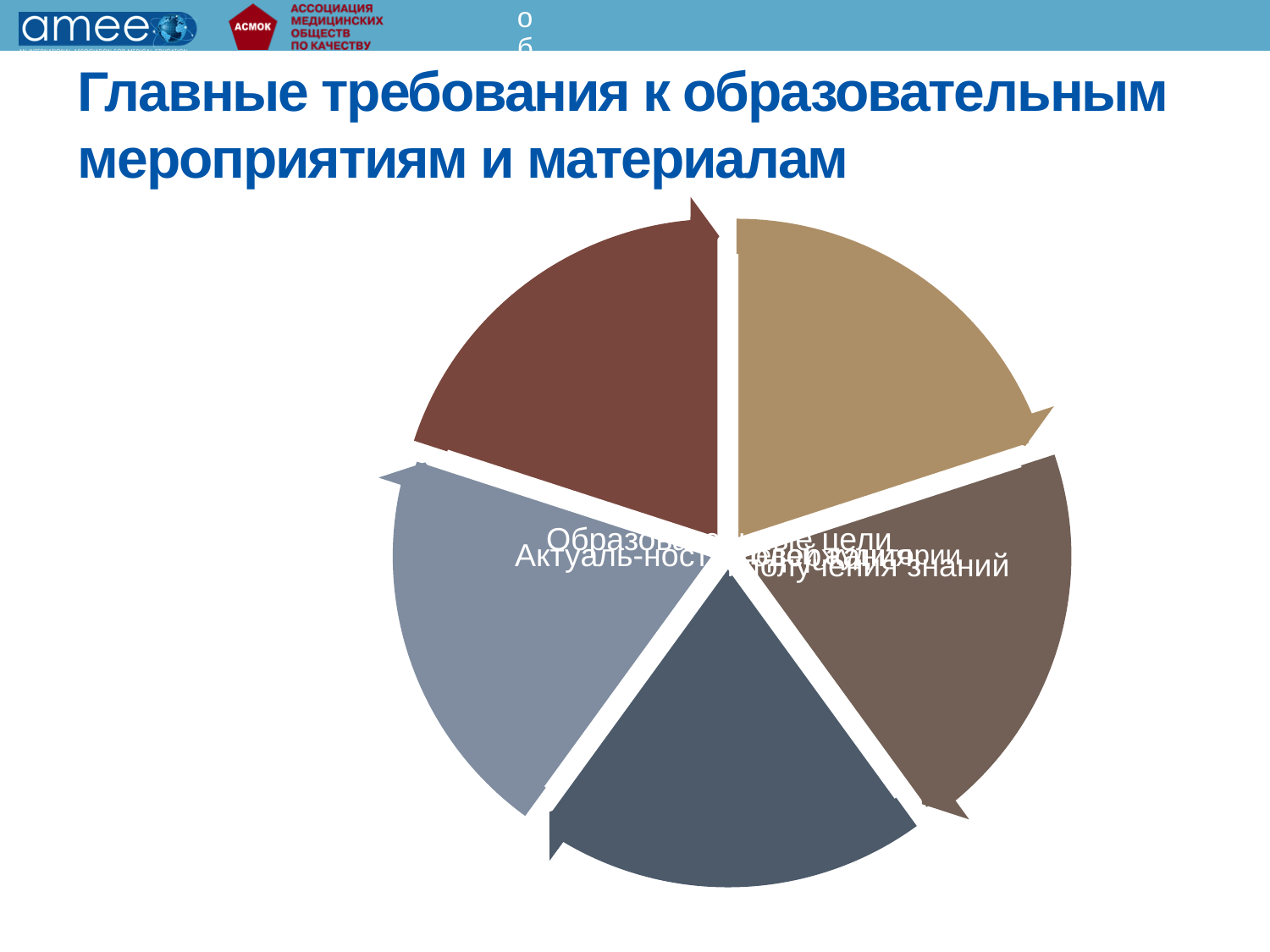

Главные требования к образовательным мероприятиям и материалам
Соблюдение этических требований в размещении рекламы
Соответствие целевой аудитории
Контроль участия и получения знаний
Актуаль-ность содержания
Образовательные цели